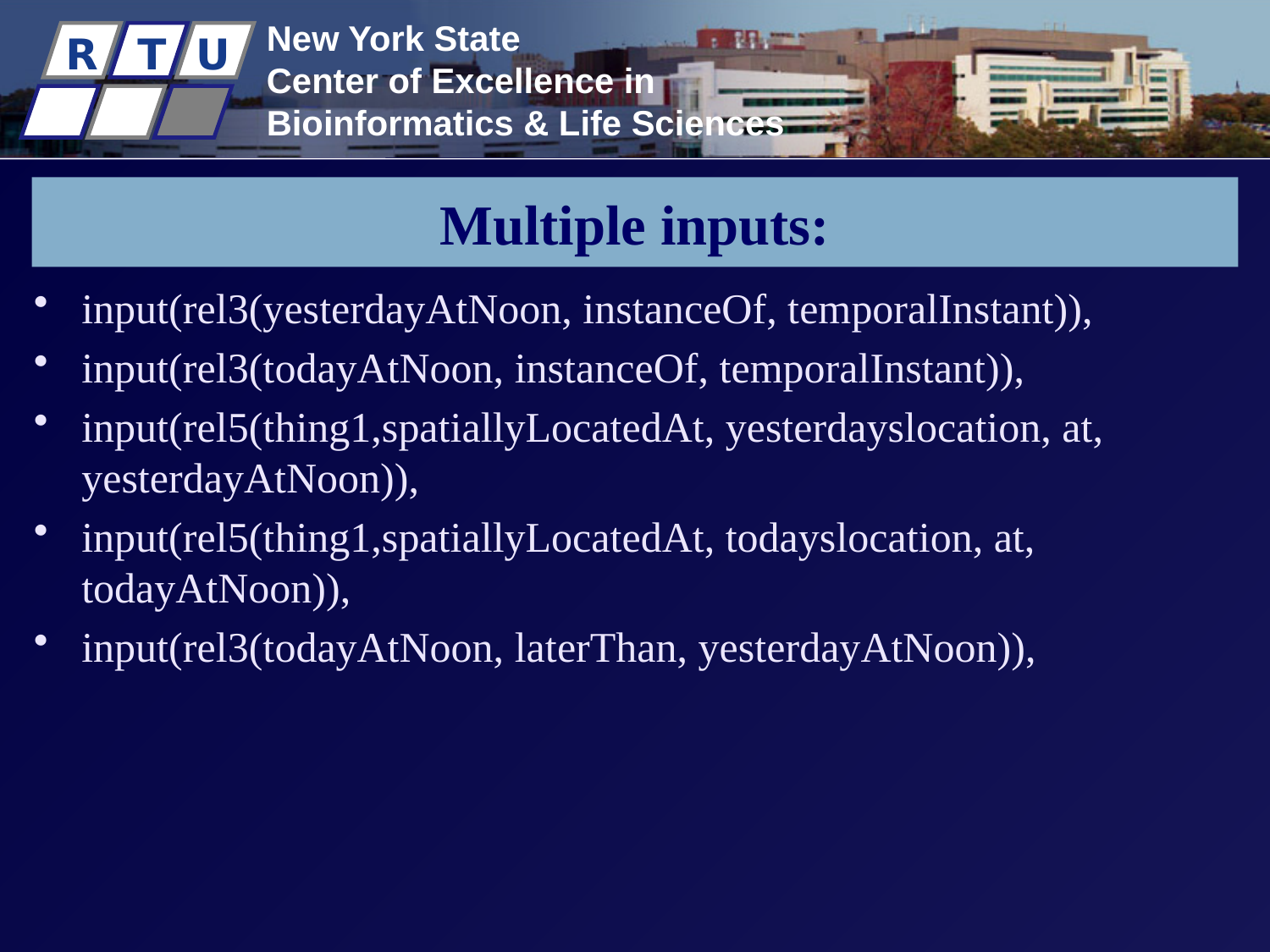

# Multiple inputs:
input(rel3(yesterdayAtNoon, instanceOf, temporalInstant)),
input(rel3(todayAtNoon, instanceOf, temporalInstant)),
input(rel5(thing1,spatiallyLocatedAt, yesterdayslocation, at, 	yesterdayAtNoon)),
input(rel5(thing1,spatiallyLocatedAt, todayslocation, at, 	todayAtNoon)),
input(rel3(todayAtNoon, laterThan, yesterdayAtNoon)),